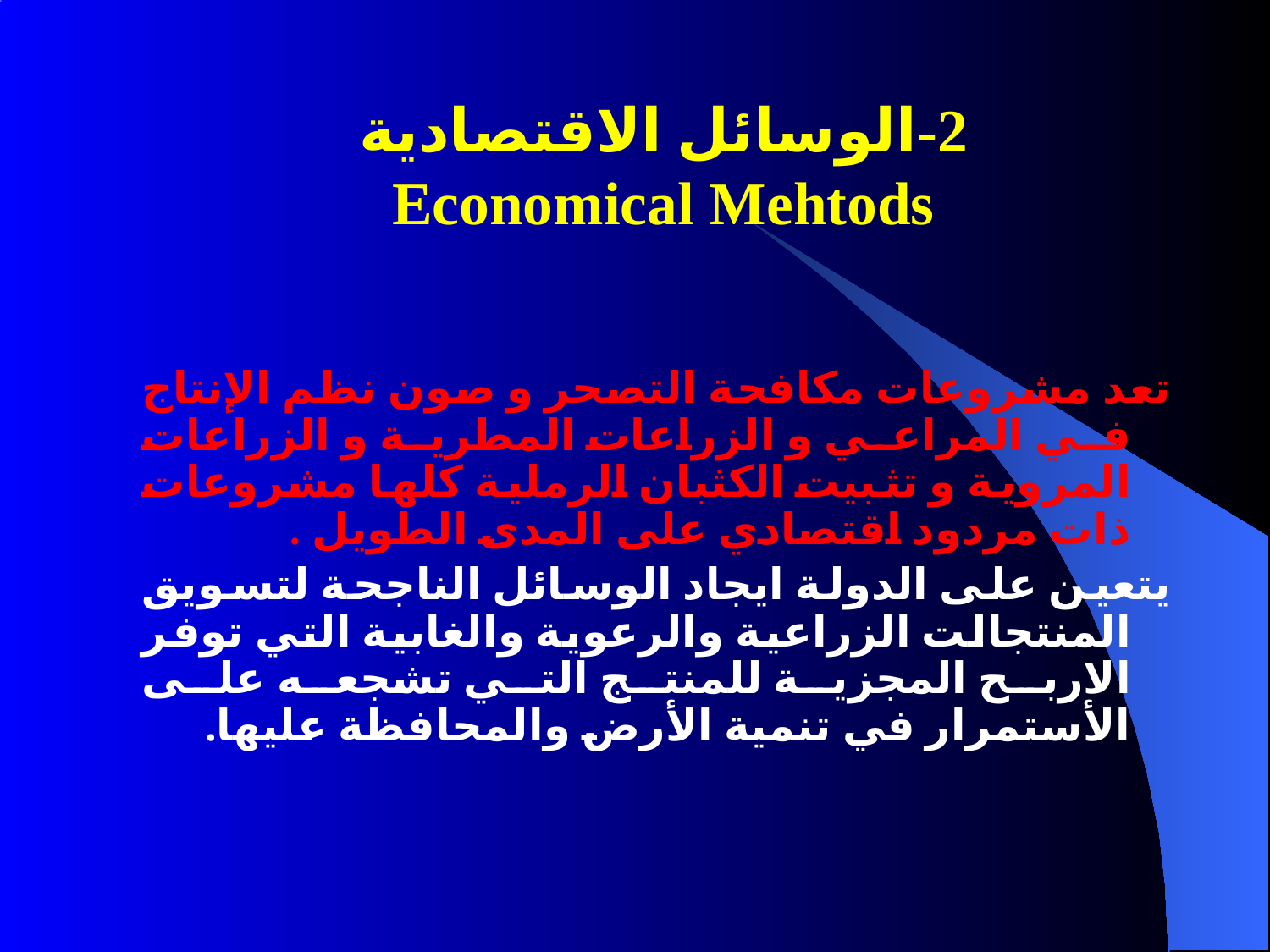

# 2-الوسائل الاقتصادية Economical Mehtods
تعد مشروعات مكافحة التصحر و صون نظم الإنتاج في المراعي و الزراعات المطرية و الزراعات المروية و تثبيت الكثبان الرملية كلها مشروعات ذات مردود اقتصادي على المدى الطويل .
يتعين على الدولة ايجاد الوسائل الناجحة لتسويق المنتجالت الزراعية والرعوية والغابية التي توفر الاربح المجزية للمنتج التي تشجعه على الأستمرار في تنمية الأرض والمحافظة عليها.